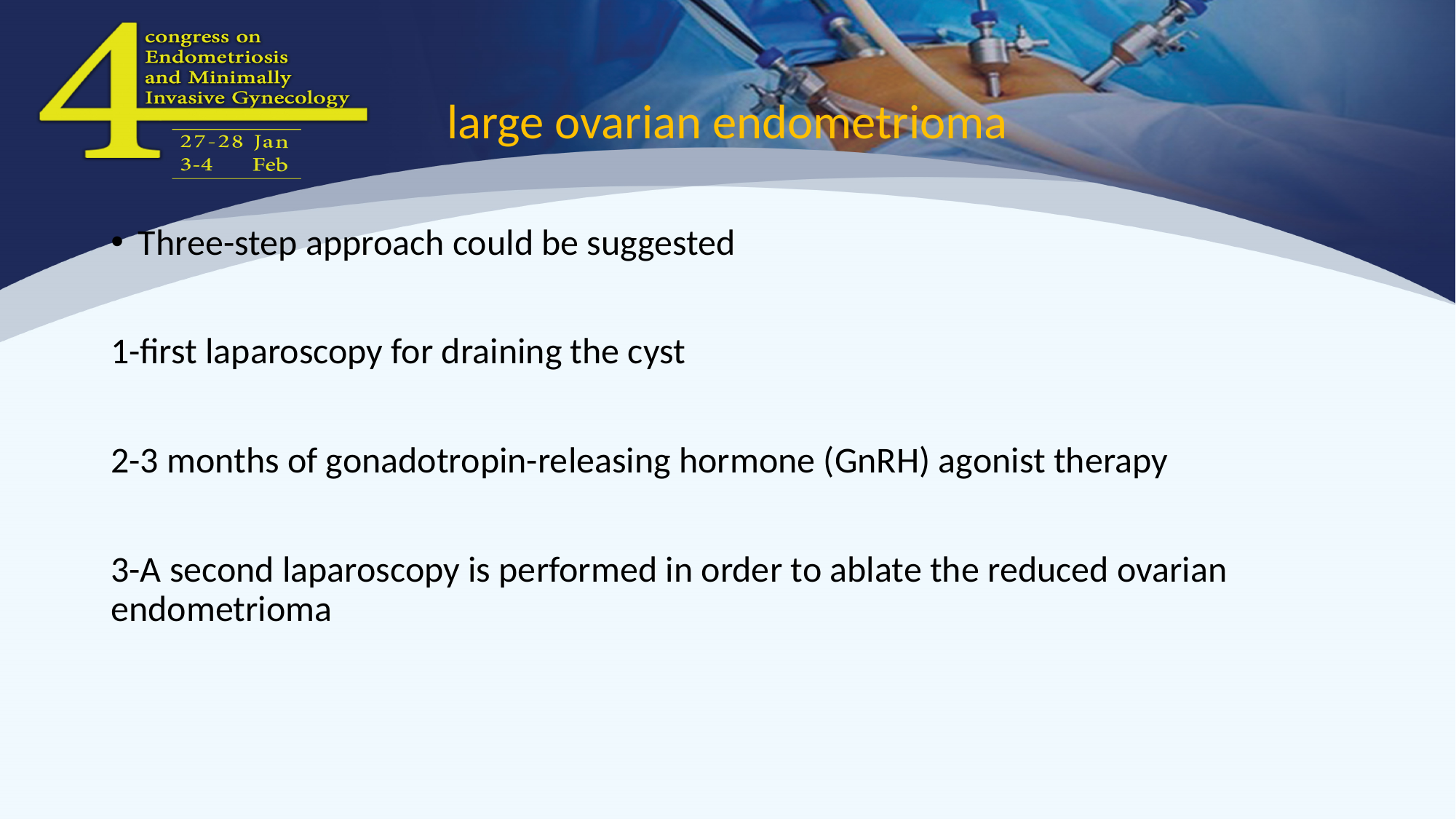

# large ovarian endometrioma
Three-step approach could be suggested

1-first laparoscopy for draining the cyst

2-3 months of gonadotropin-releasing hormone (GnRH) agonist therapy

3-A second laparoscopy is performed in order to ablate the reduced ovarian endometrioma